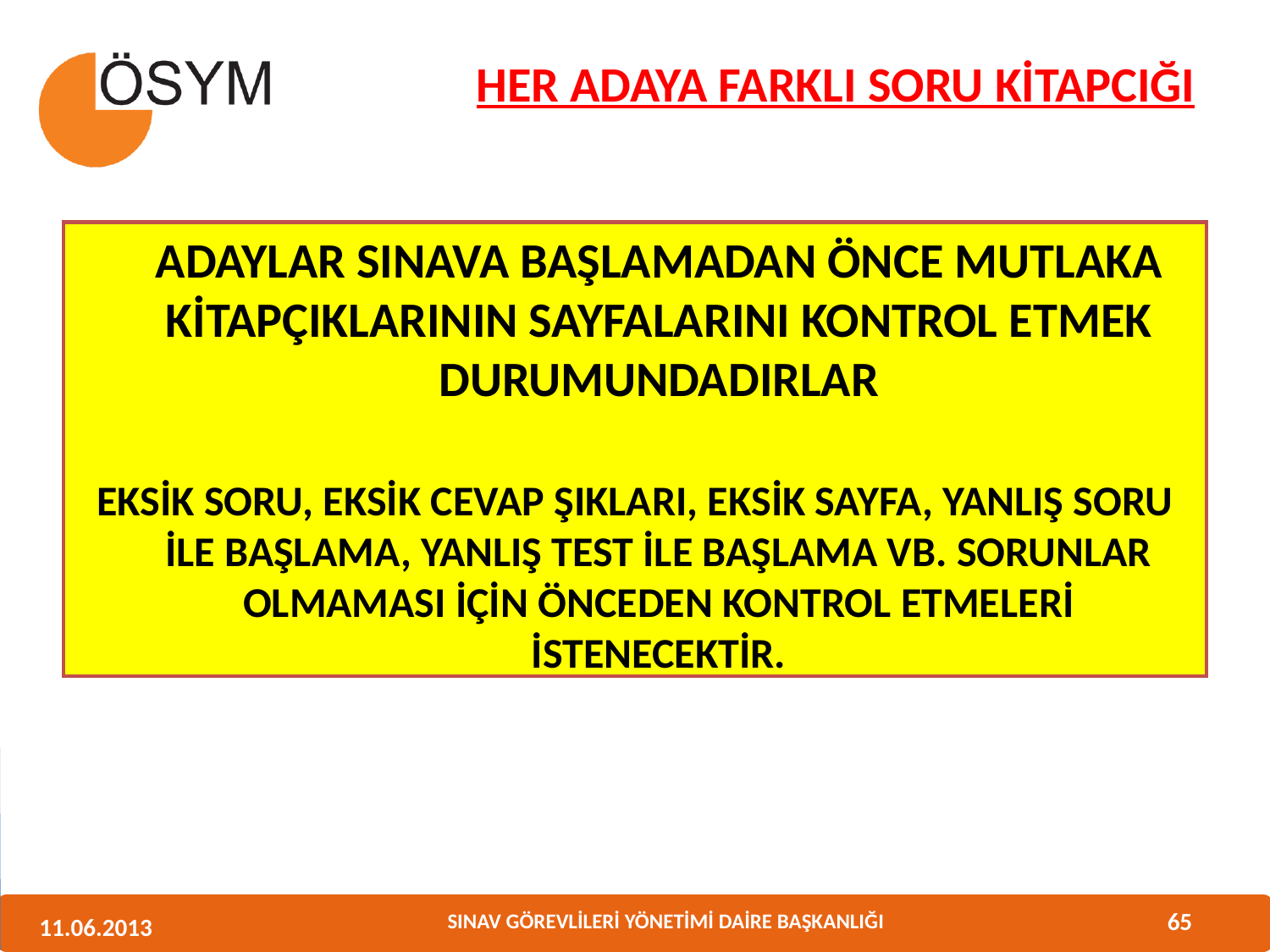

HER ADAYA FARKLI SORU KİTAPCIĞI
	ADAYLAR SINAVA BAŞLAMADAN ÖNCE MUTLAKA KİTAPÇIKLARININ SAYFALARINI KONTROL ETMEK DURUMUNDADIRLAR

EKSİK SORU, EKSİK CEVAP ŞIKLARI, EKSİK SAYFA, YANLIŞ SORU İLE BAŞLAMA, YANLIŞ TEST İLE BAŞLAMA VB. SORUNLAR OLMAMASI İÇİN ÖNCEDEN KONTROL ETMELERİ İSTENECEKTİR.
65
11.06.2013